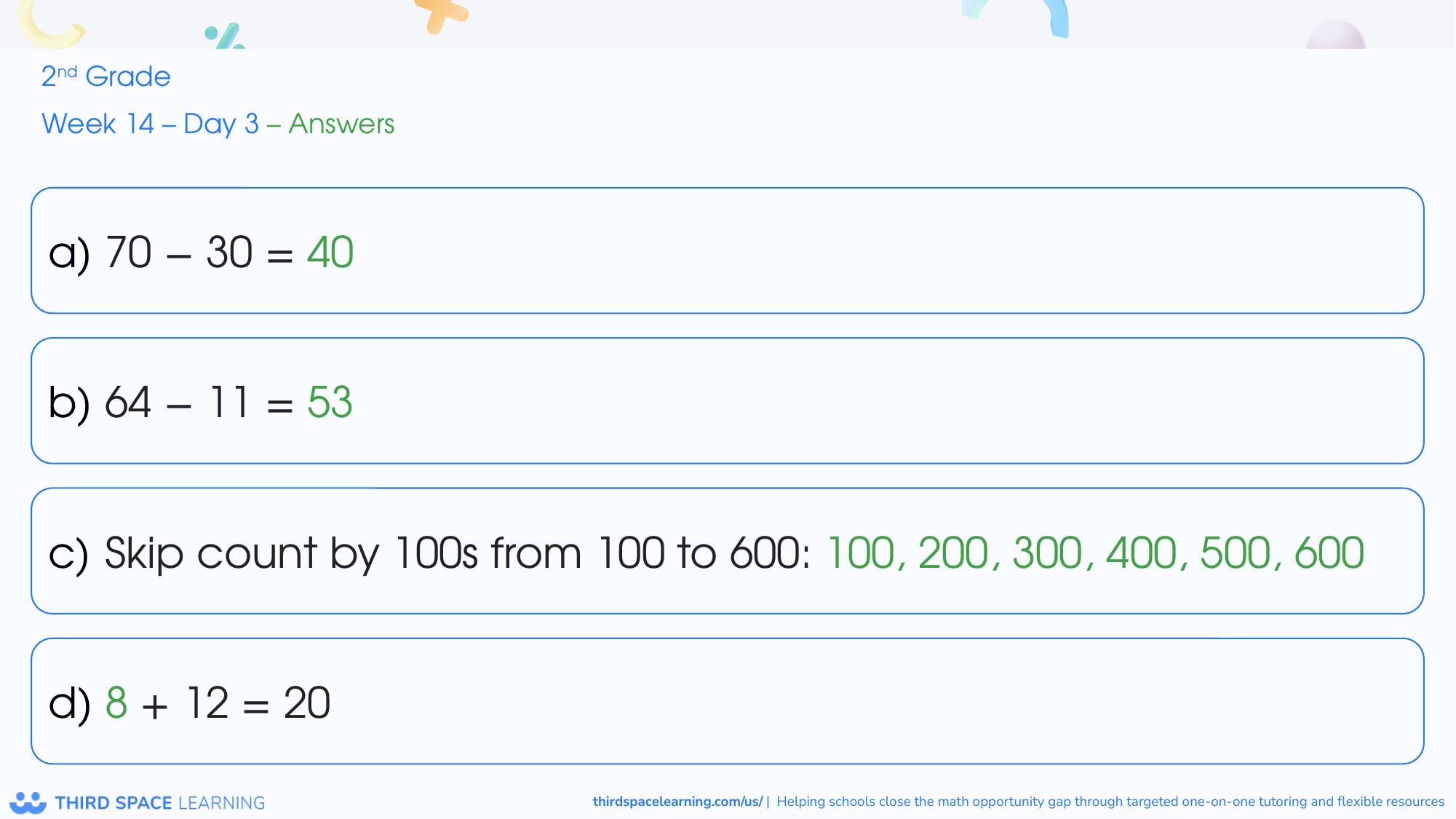

2nd Grade
Week 14 – Day 3 – Answers
70 − 30 = 40
64 − 11 = 53
Skip count by 100s from 100 to 600: 100, 200, 300, 400, 500, 600
8 + 12 = 20